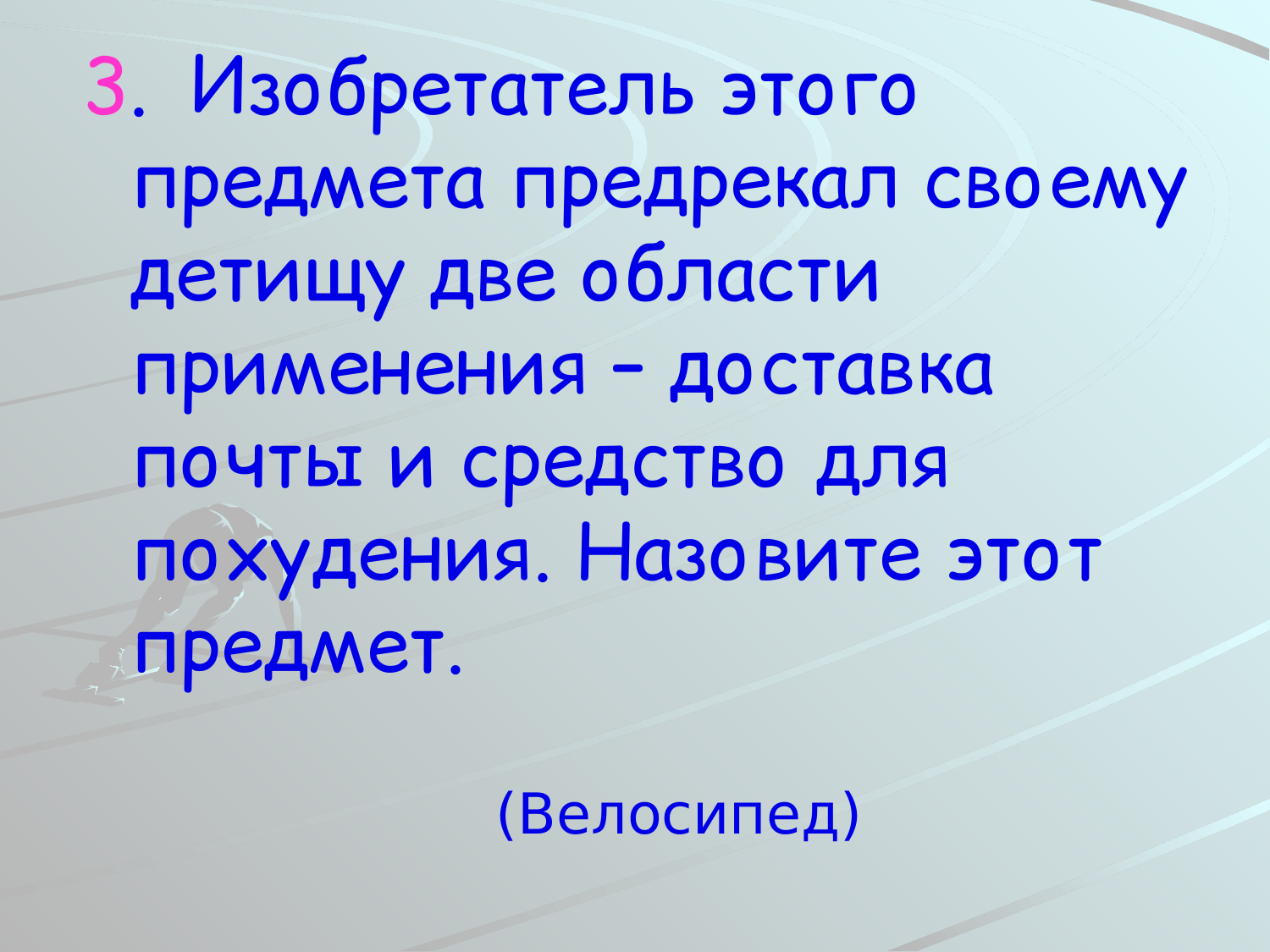

3.  Изобретатель этого предмета предрекал своему детищу две области применения – доставка почты и средство для похудения. Назовите этот предмет.

                       (Велосипед)